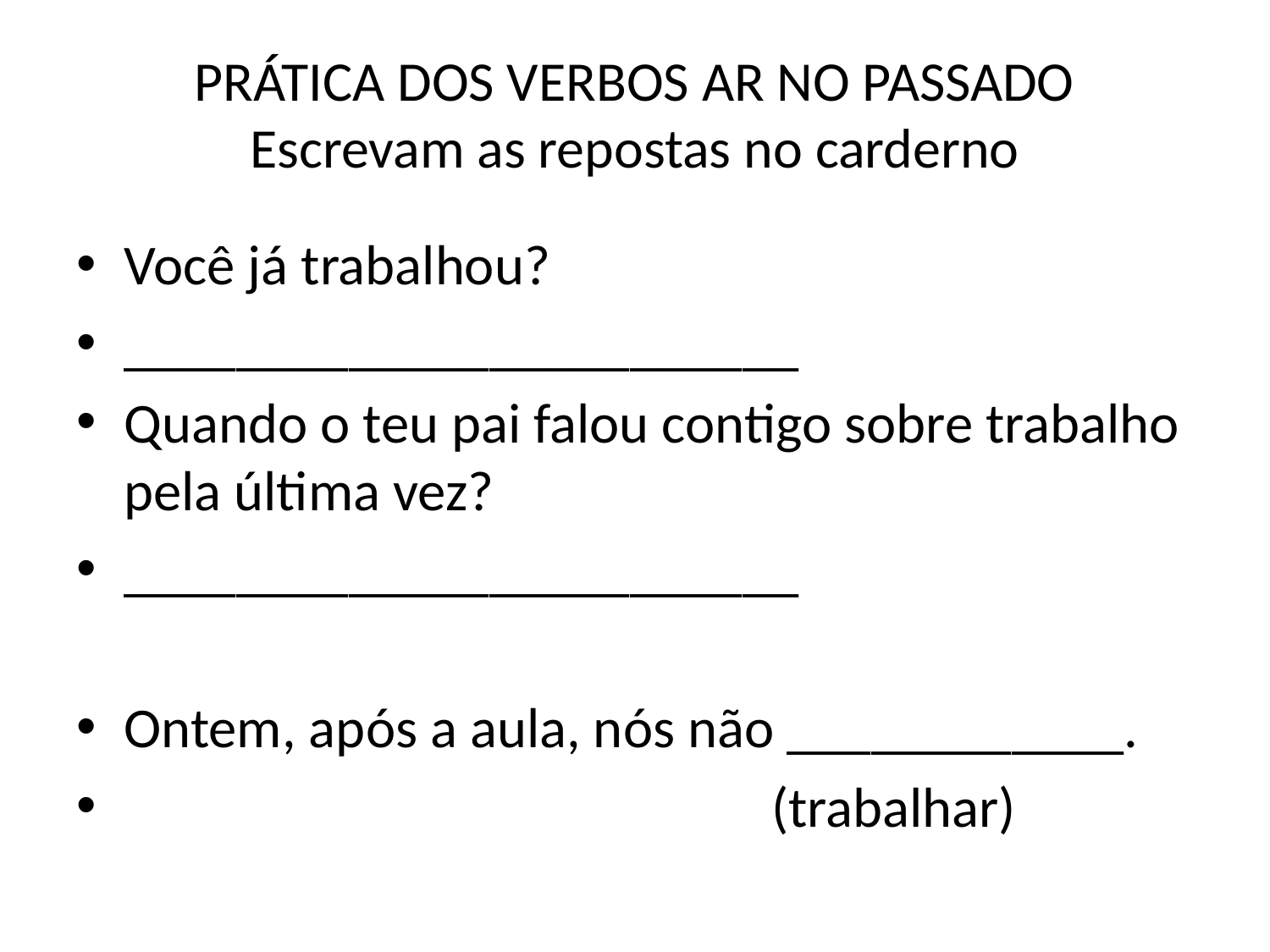

# PRÁTICA DOS VERBOS AR NO PASSADO Escrevam as repostas no carderno
Você já trabalhou?
________________________
Quando o teu pai falou contigo sobre trabalho pela última vez?
________________________

Ontem, após a aula, nós não ____________.
     					 (trabalhar)